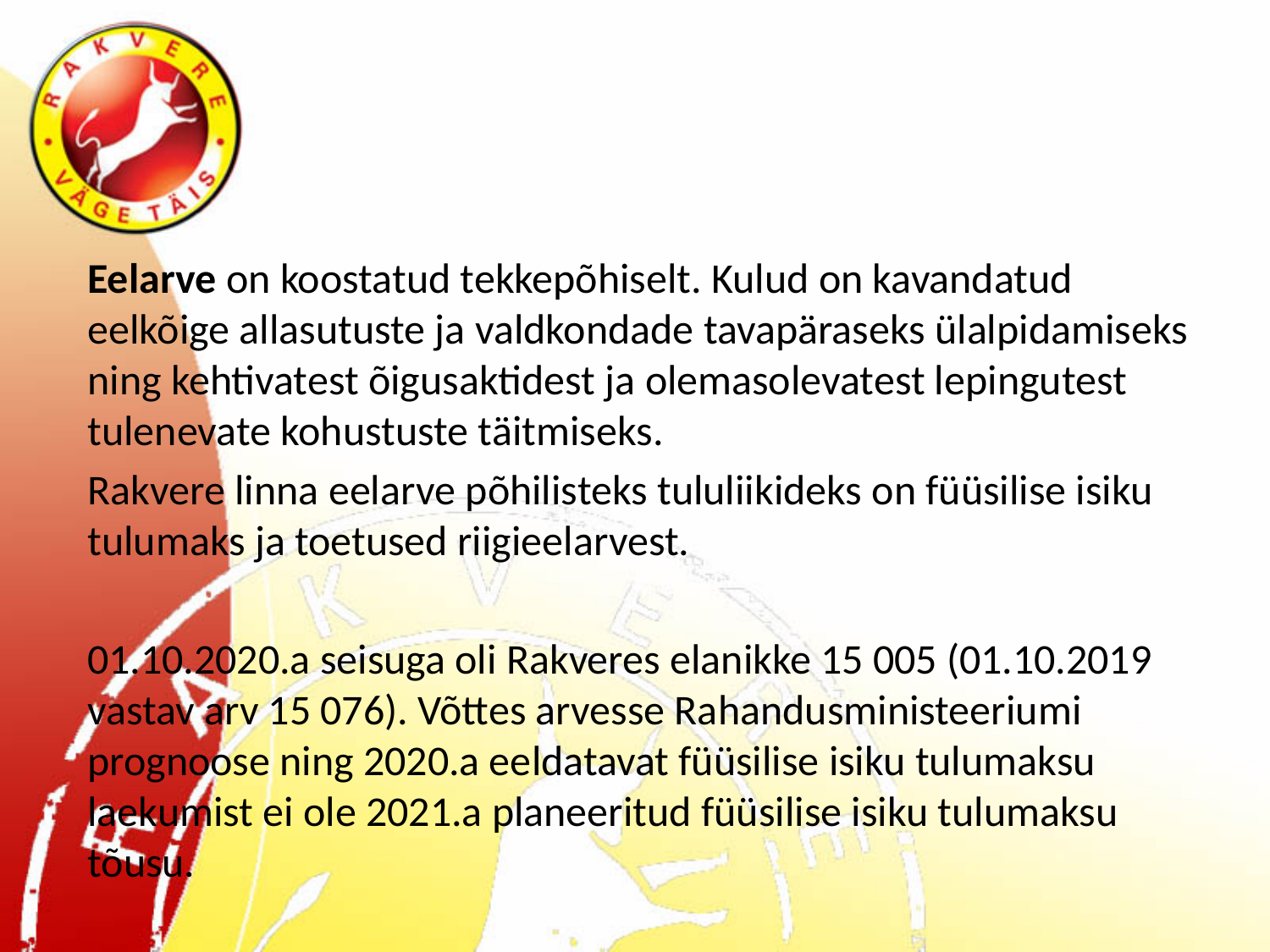

#

Eelarve on koostatud tekkepõhiselt. Kulud on kavandatud eelkõige allasutuste ja valdkondade tavapäraseks ülalpidamiseks ning kehtivatest õigusaktidest ja olemasolevatest lepingutest tulenevate kohustuste täitmiseks.
Rakvere linna eelarve põhilisteks tululiikideks on füüsilise isiku tulumaks ja toetused riigieelarvest.

01.10.2020.a seisuga oli Rakveres elanikke 15 005 (01.10.2019 vastav arv 15 076). Võttes arvesse Rahandusministeeriumi prognoose ning 2020.a eeldatavat füüsilise isiku tulumaksu laekumist ei ole 2021.a planeeritud füüsilise isiku tulumaksu tõusu.